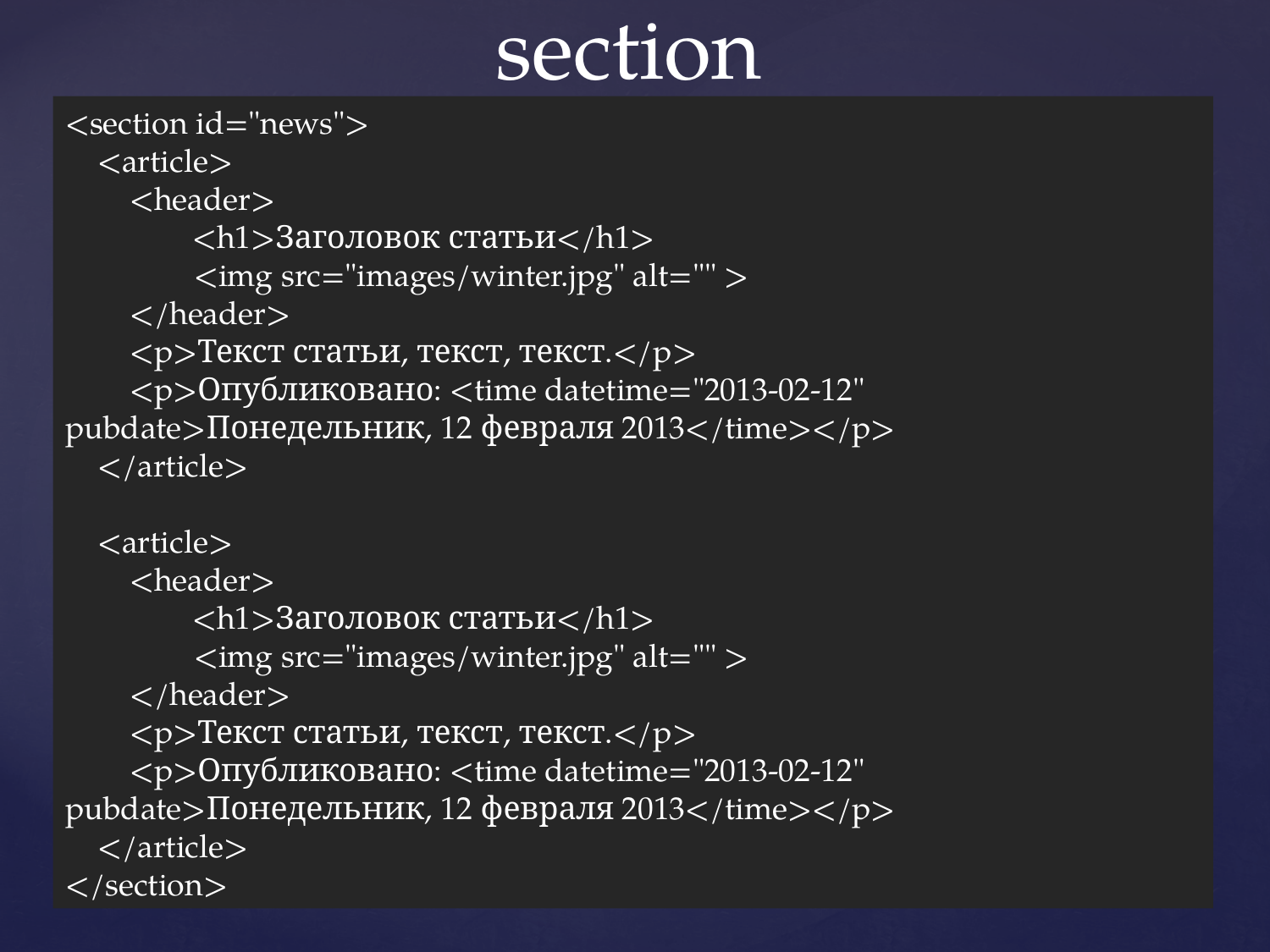

# section
<section id="news">
    <article>
        <header>
        	<h1>Заголовок статьи</h1>
                <img src="images/winter.jpg" alt="" >
        </header>
        <p>Текст статьи, текст, текст.</p>
        <p>Опубликовано: <time datetime="2013-02-12" pubdate>Понедельник, 12 февраля 2013</time></p>
    </article>

    <article>
        <header>
        	<h1>Заголовок статьи</h1>
                <img src="images/winter.jpg" alt="" >
        </header>
        <p>Текст статьи, текст, текст.</p>
        <p>Опубликовано: <time datetime="2013-02-12" pubdate>Понедельник, 12 февраля 2013</time></p>
    </article>
</section>